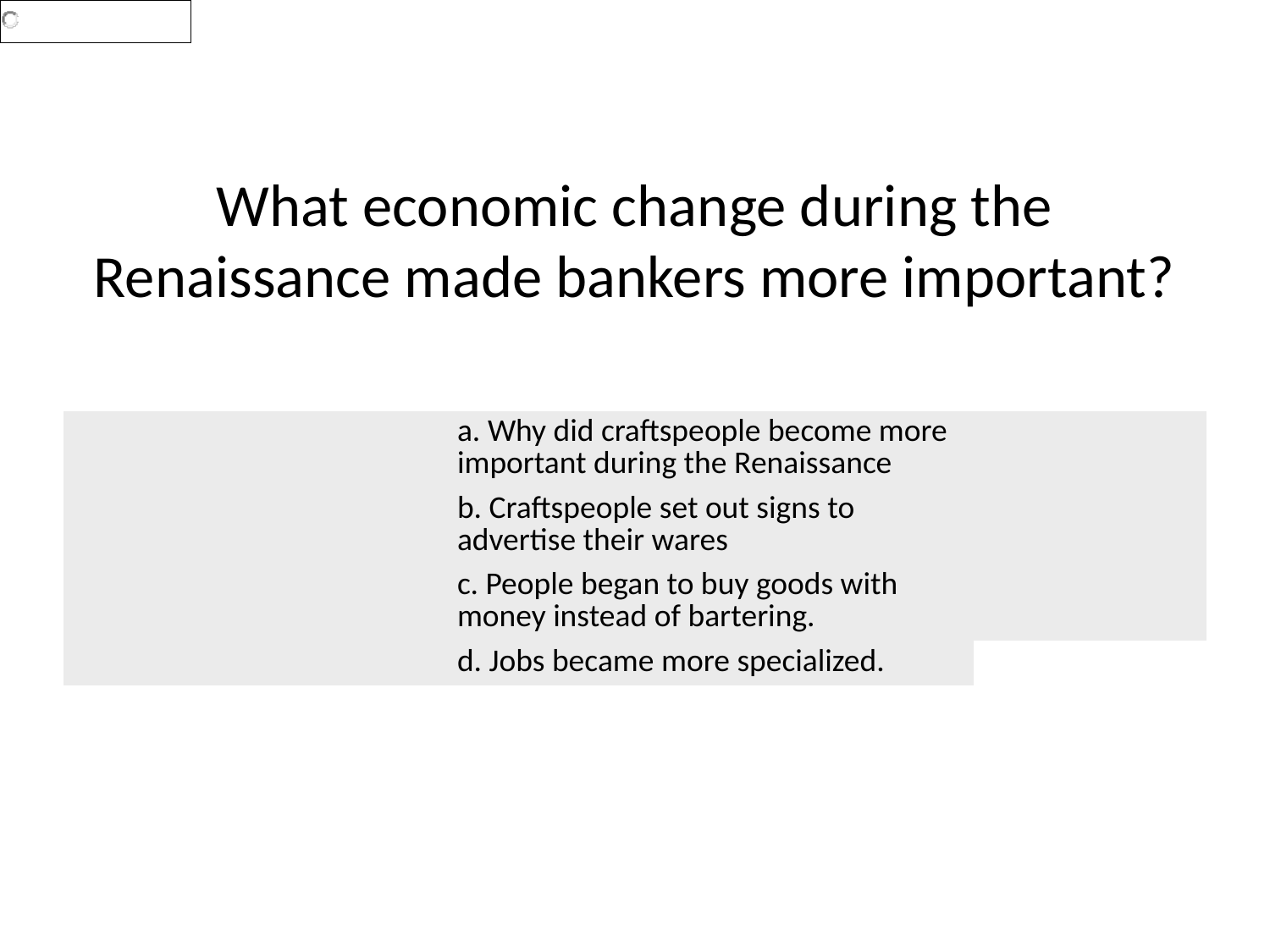

# What economic change during the Renaissance made bankers more important?
|  | a. Why did craftspeople become more important during the Renaissance |  |
| --- | --- | --- |
|  | b. Craftspeople set out signs to advertise their wares |  |
|  | c. People began to buy goods with money instead of bartering. |  |
|  | d. Jobs became more specialized. |  |